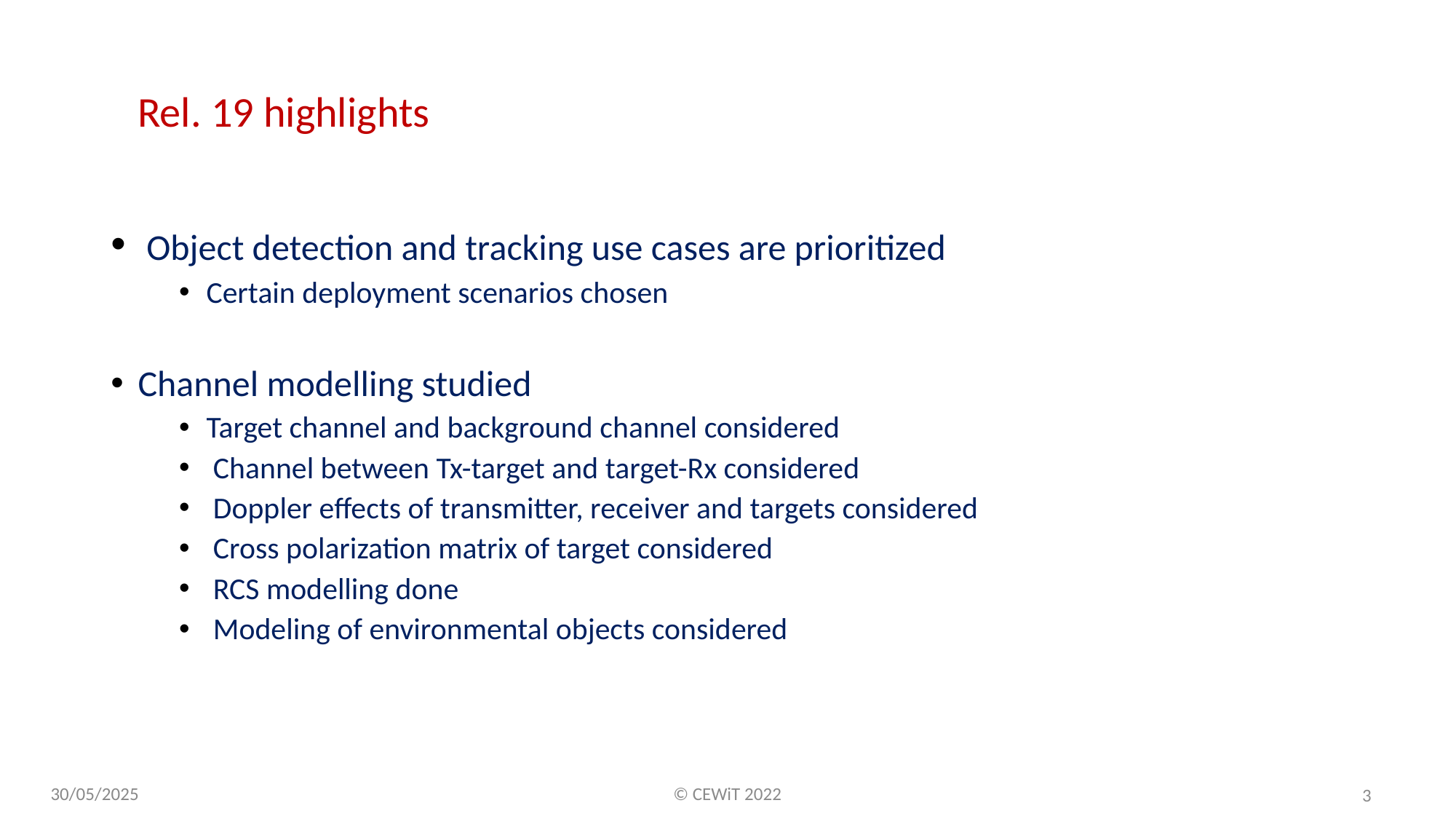

Rel. 19 highlights
 Object detection and tracking use cases are prioritized
Certain deployment scenarios chosen

Channel modelling studied
Target channel and background channel considered
 Channel between Tx-target and target-Rx considered
 Doppler effects of transmitter, receiver and targets considered
 Cross polarization matrix of target considered
 RCS modelling done
 Modeling of environmental objects considered

30/05/2025
© CEWiT 2022
3